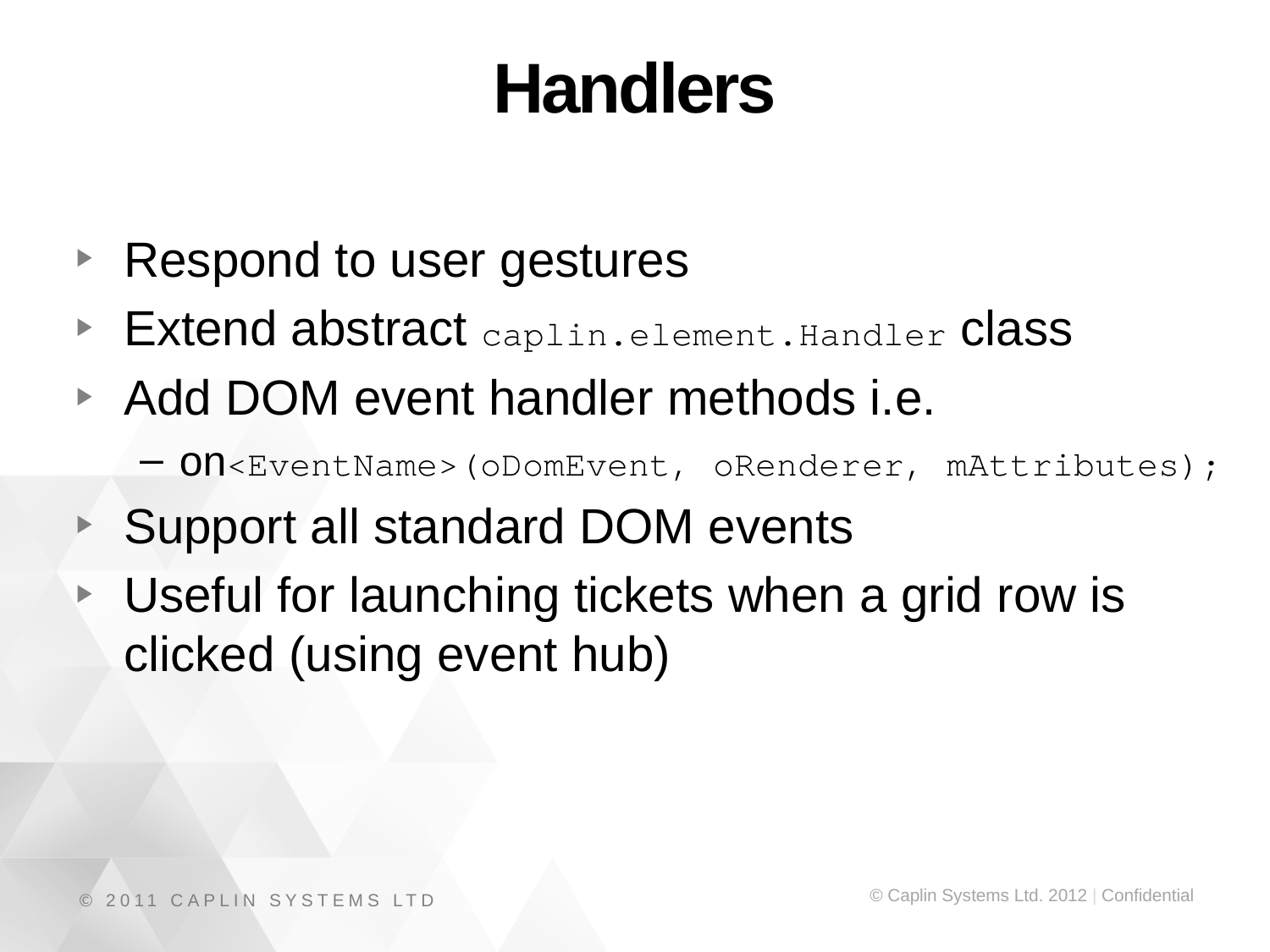

Handlers
# Grid Component
Respond to user gestures
Extend abstract caplin.element.Handler class
Add DOM event handler methods i.e.
on<EventName>(oDomEvent, oRenderer, mAttributes);
Support all standard DOM events
Useful for launching tickets when a grid row is clicked (using event hub)

© 2011 CAPLIN SYSTEMS LTD